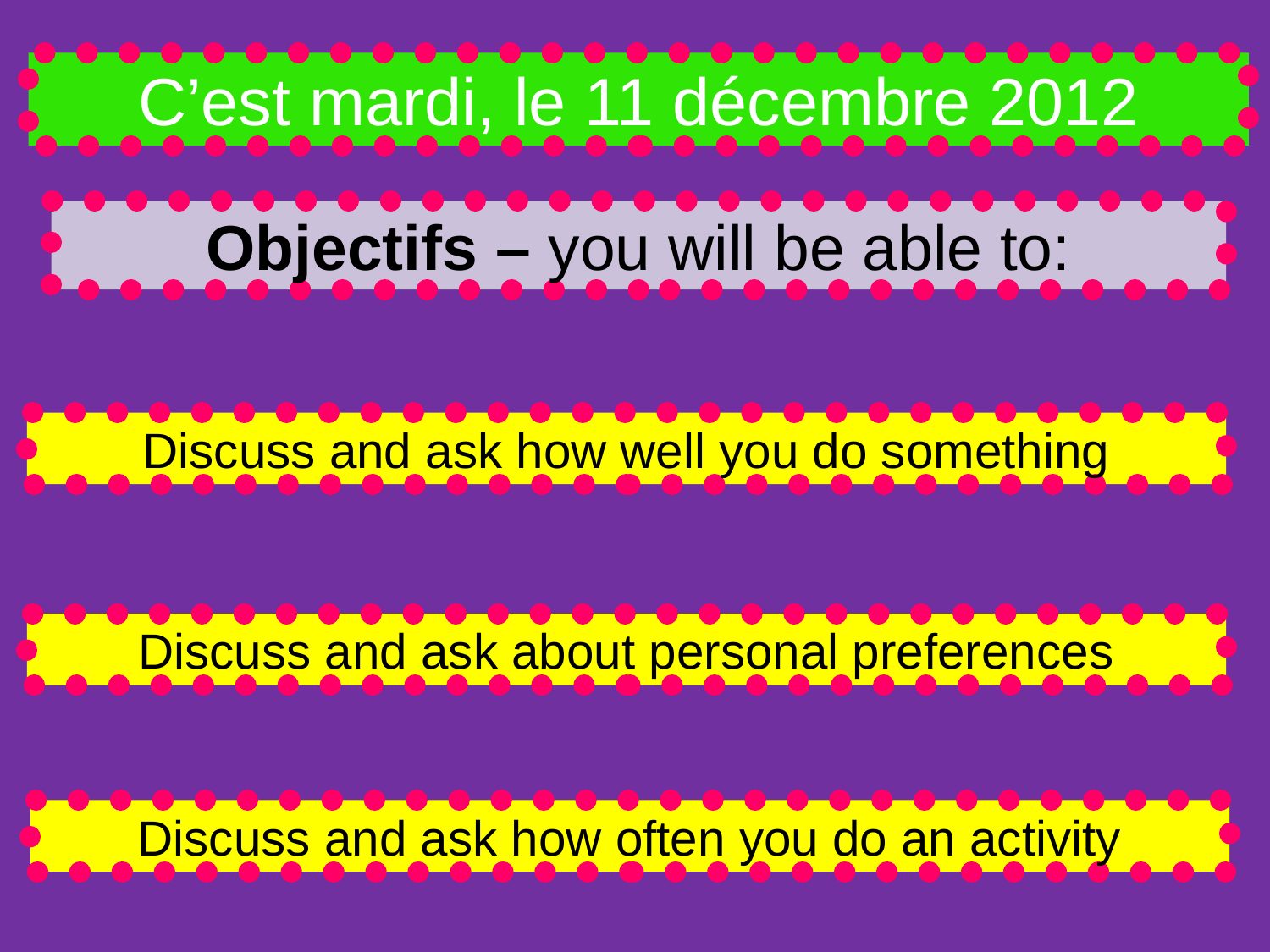

C’est mardi, le 11 décembre 2012
Objectifs – you will be able to:
Discuss and ask how well you do something
Discuss and ask about personal preferences
Discuss and ask how often you do an activity